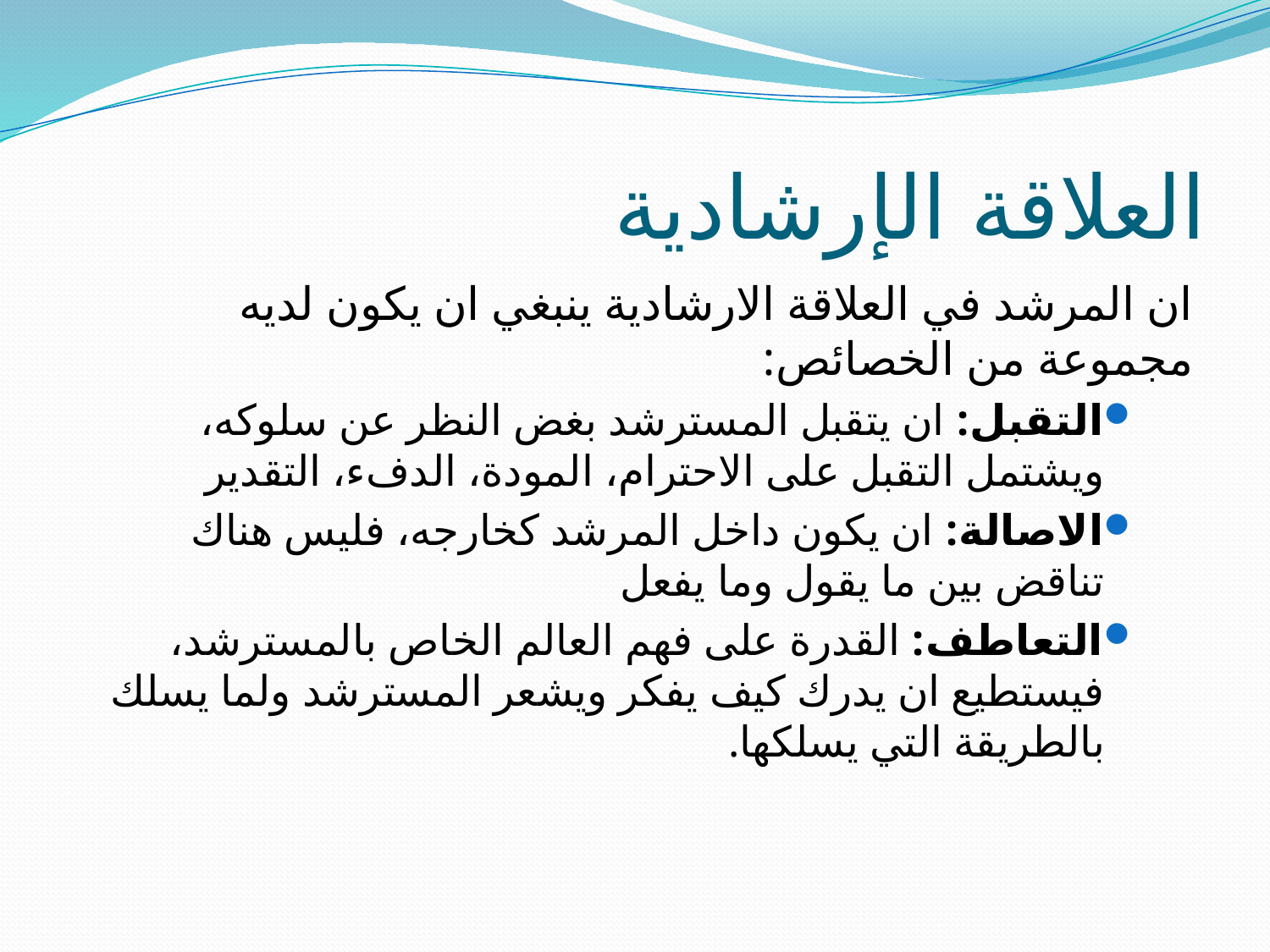

# العلاقة الإرشادية
ان المرشد في العلاقة الارشادية ينبغي ان يكون لديه مجموعة من الخصائص:
التقبل: ان يتقبل المسترشد بغض النظر عن سلوكه، ويشتمل التقبل على الاحترام، المودة، الدفء، التقدير
الاصالة: ان يكون داخل المرشد كخارجه، فليس هناك تناقض بين ما يقول وما يفعل
التعاطف: القدرة على فهم العالم الخاص بالمسترشد، فيستطيع ان يدرك كيف يفكر ويشعر المسترشد ولما يسلك بالطريقة التي يسلكها.